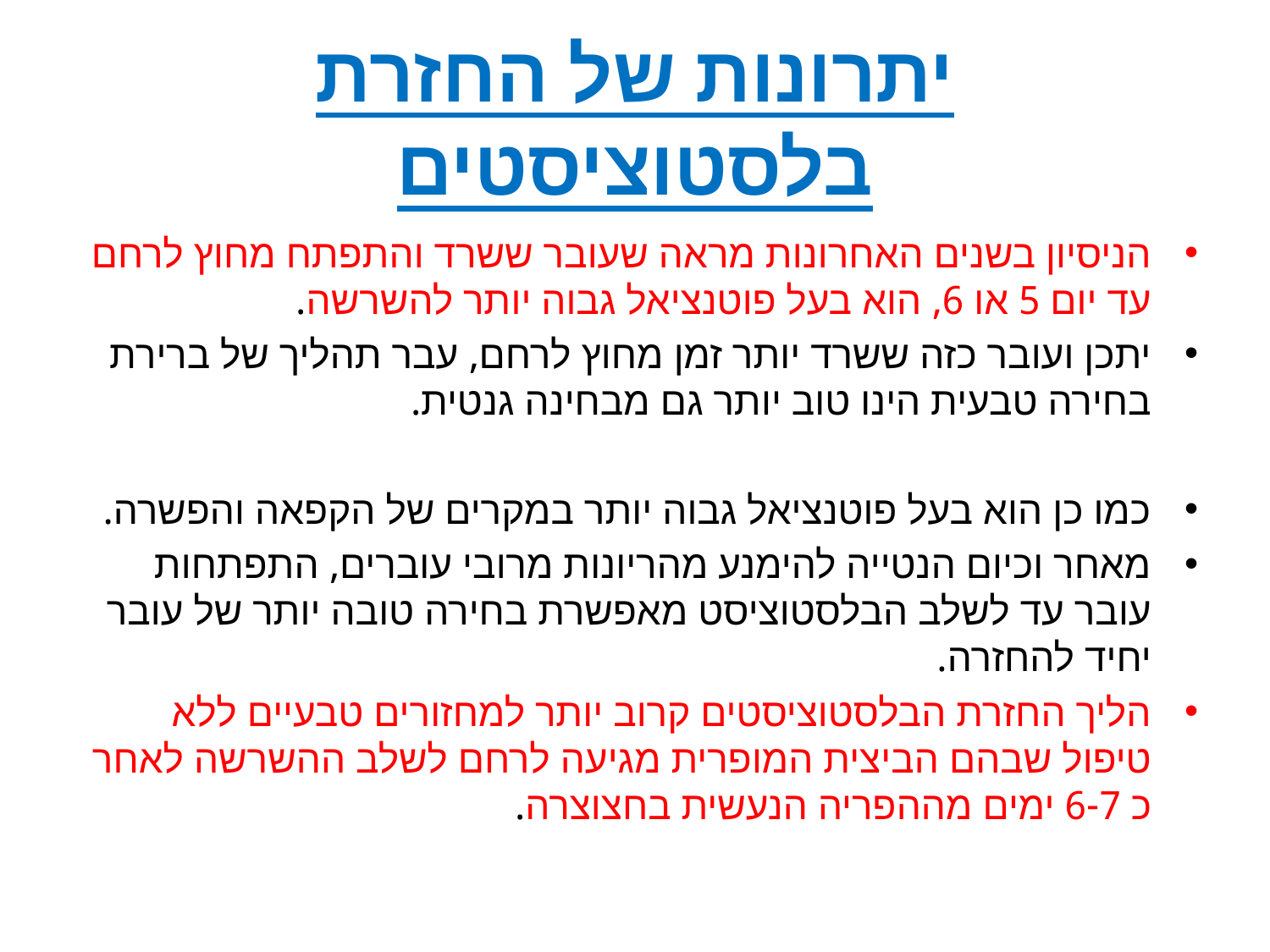

# יתרונות של החזרת בלסטוציסטים
הניסיון בשנים האחרונות מראה שעובר ששרד והתפתח מחוץ לרחם עד יום 5 או 6, הוא בעל פוטנציאל גבוה יותר להשרשה.
יתכן ועובר כזה ששרד יותר זמן מחוץ לרחם, עבר תהליך של ברירת בחירה טבעית הינו טוב יותר גם מבחינה גנטית.

כמו כן הוא בעל פוטנציאל גבוה יותר במקרים של הקפאה והפשרה.
מאחר וכיום הנטייה להימנע מהריונות מרובי עוברים, התפתחות עובר עד לשלב הבלסטוציסט מאפשרת בחירה טובה יותר של עובר יחיד להחזרה.
הליך החזרת הבלסטוציסטים קרוב יותר למחזורים טבעיים ללא טיפול שבהם הביצית המופרית מגיעה לרחם לשלב ההשרשה לאחר כ 6-7 ימים מההפריה הנעשית בחצוצרה.